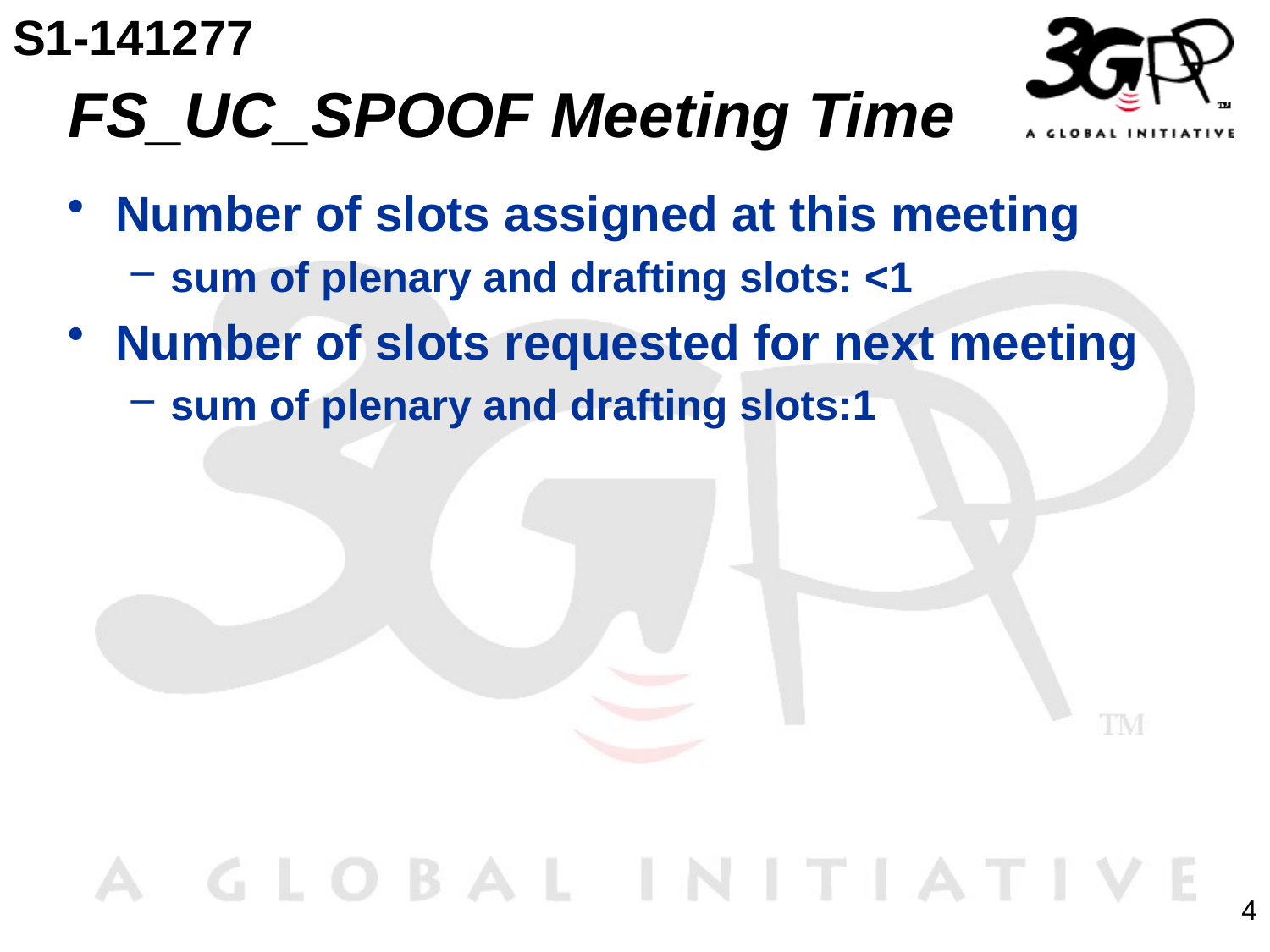

S1-141277
# FS_UC_SPOOF Meeting Time
Number of slots assigned at this meeting
sum of plenary and drafting slots: <1
Number of slots requested for next meeting
sum of plenary and drafting slots:1
4